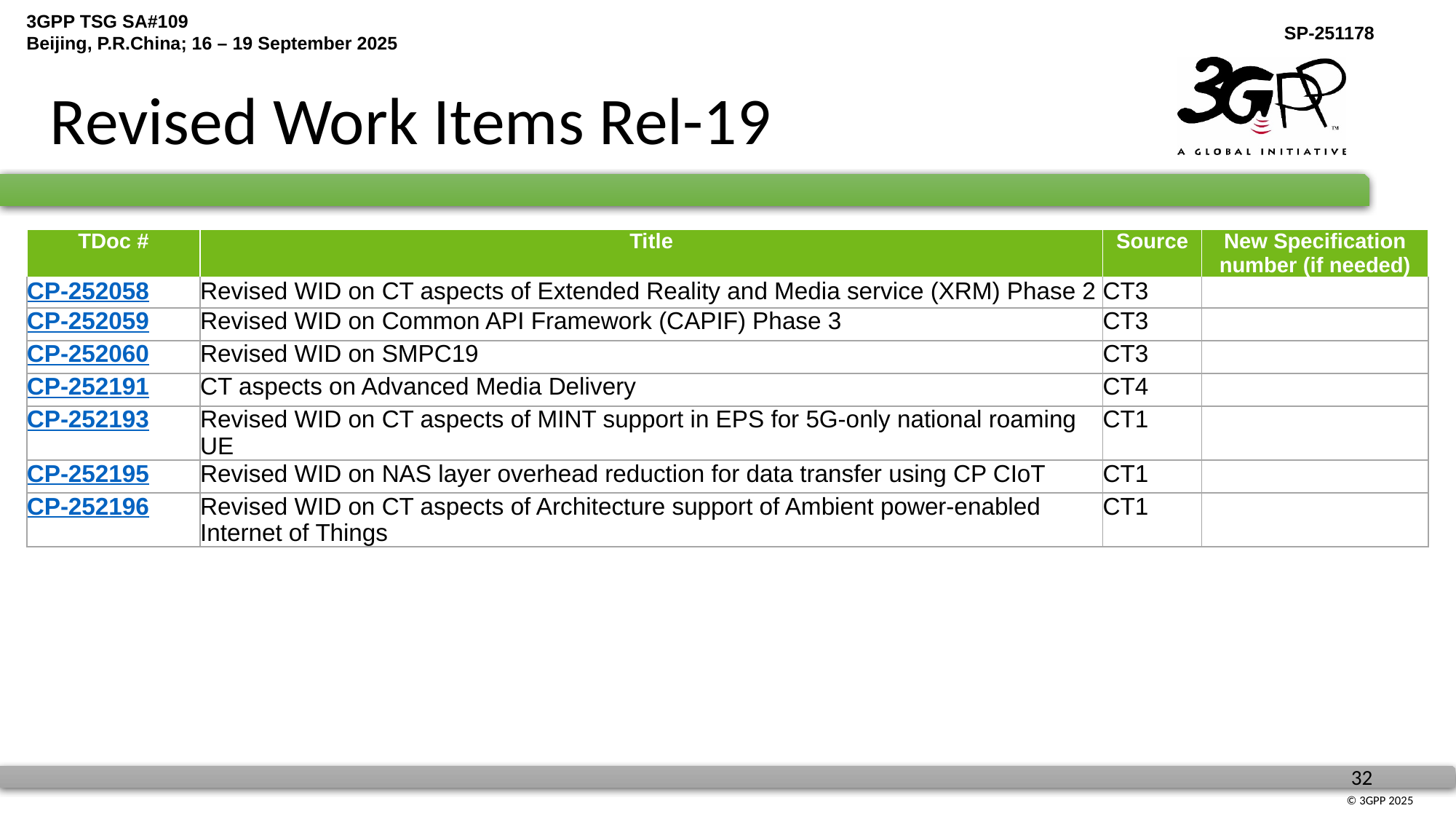

# Revised Work Items Rel-19
| TDoc # | Title | Source | New Specification number (if needed) |
| --- | --- | --- | --- |
| CP-252058 | Revised WID on CT aspects of Extended Reality and Media service (XRM) Phase 2 | CT3 |  |
| CP-252059 | Revised WID on Common API Framework (CAPIF) Phase 3 | CT3 |  |
| CP-252060 | Revised WID on SMPC19 | CT3 |  |
| CP-252191 | CT aspects on Advanced Media Delivery | CT4 |  |
| CP-252193 | Revised WID on CT aspects of MINT support in EPS for 5G-only national roaming UE | CT1 |  |
| CP-252195 | Revised WID on NAS layer overhead reduction for data transfer using CP CIoT | CT1 |  |
| CP-252196 | Revised WID on CT aspects of Architecture support of Ambient power-enabled Internet of Things | CT1 |  |